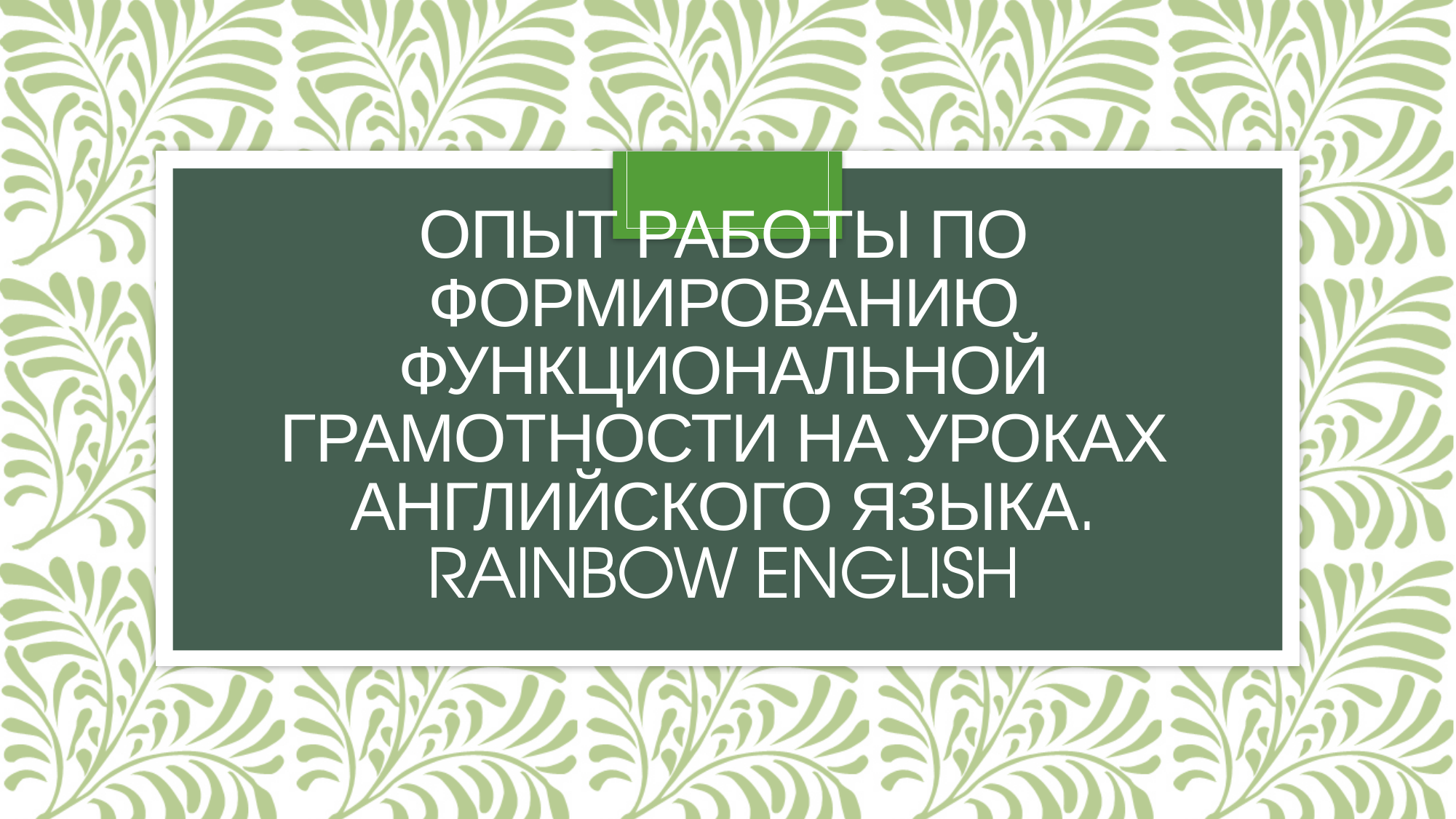

# Опыт работы по формированию функциональной грамотности на уроках английского языка. Rainbow english